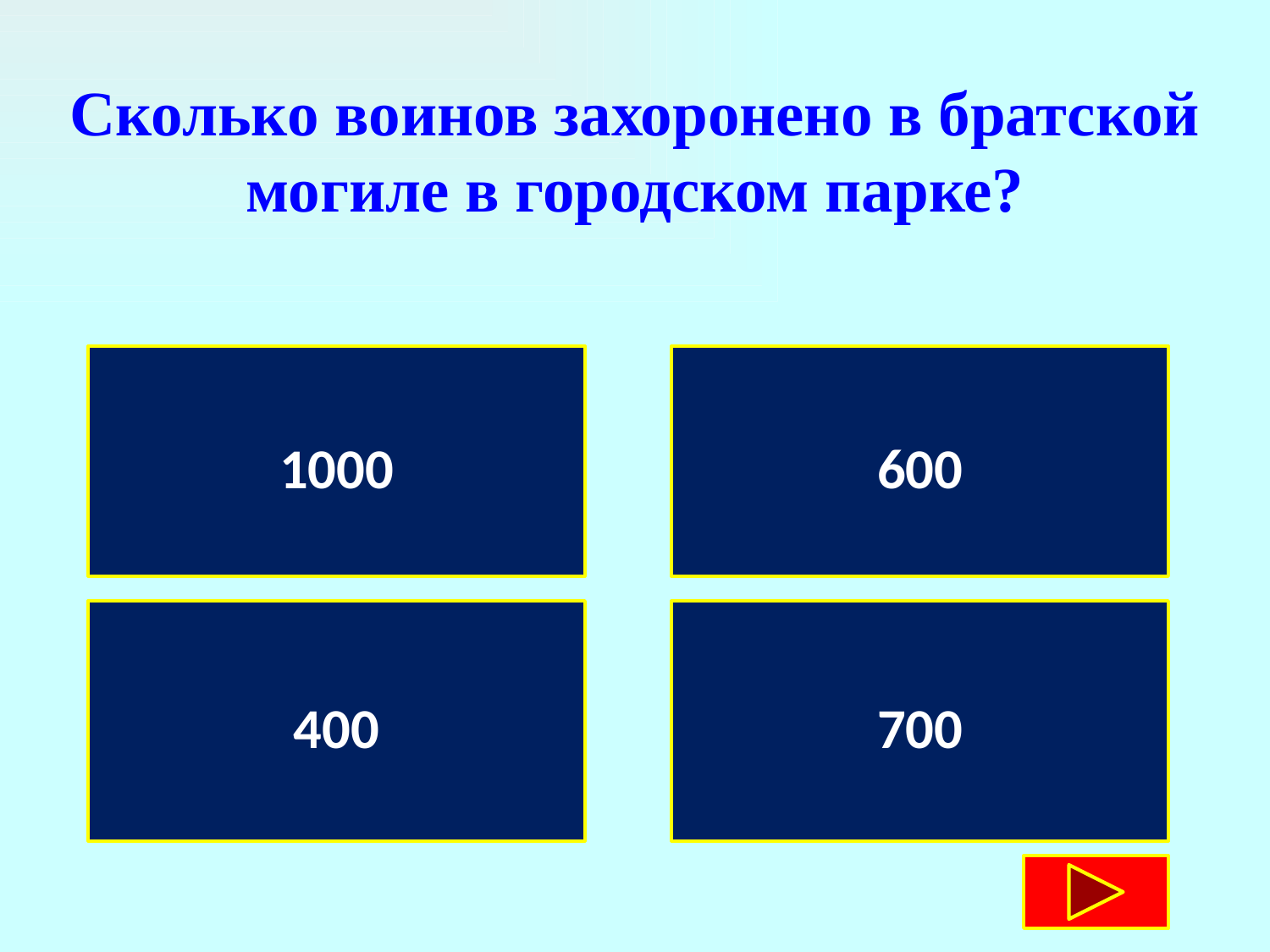

Сколько воинов захоронено в братской могиле в городском парке?
1000
600
400
700